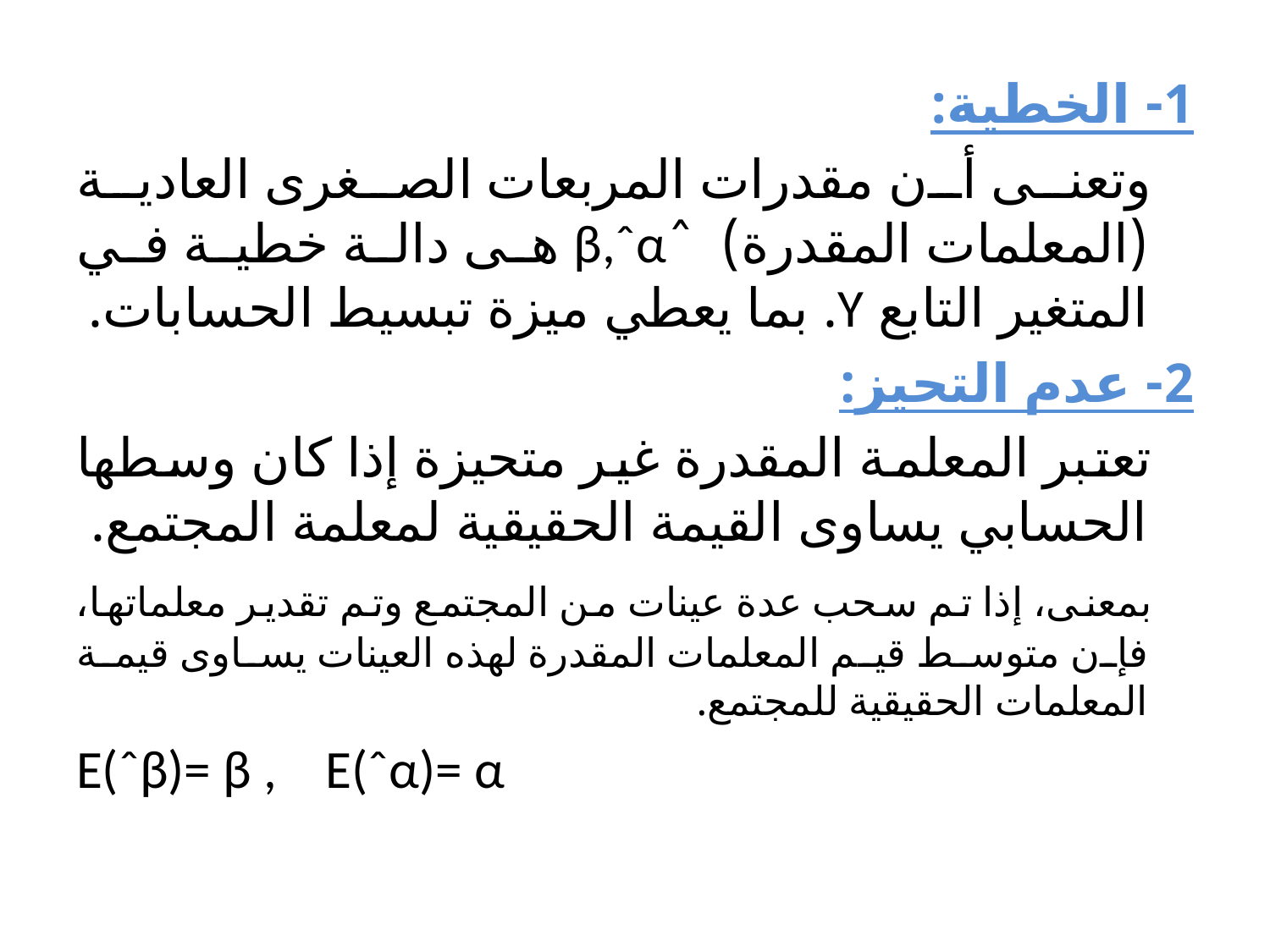

1- الخطية:
   وتعنى أن مقدرات المربعات الصغرى العادية (المعلمات المقدرة)  ˆβ,ˆα هى دالة خطية في المتغير التابع Y. بما يعطي ميزة تبسيط الحسابات.
2- عدم التحيز:
   تعتبر المعلمة المقدرة غير متحيزة إذا كان وسطها الحسابي يساوى القيمة الحقيقية لمعلمة المجتمع.
   بمعنى، إذا تم سحب عدة عينات من المجتمع وتم تقدير معلماتها، فإن متوسط قيم المعلمات المقدرة لهذه العينات يساوى قيمة المعلمات الحقيقية للمجتمع.
E(ˆβ)= β ,    E(ˆα)= α